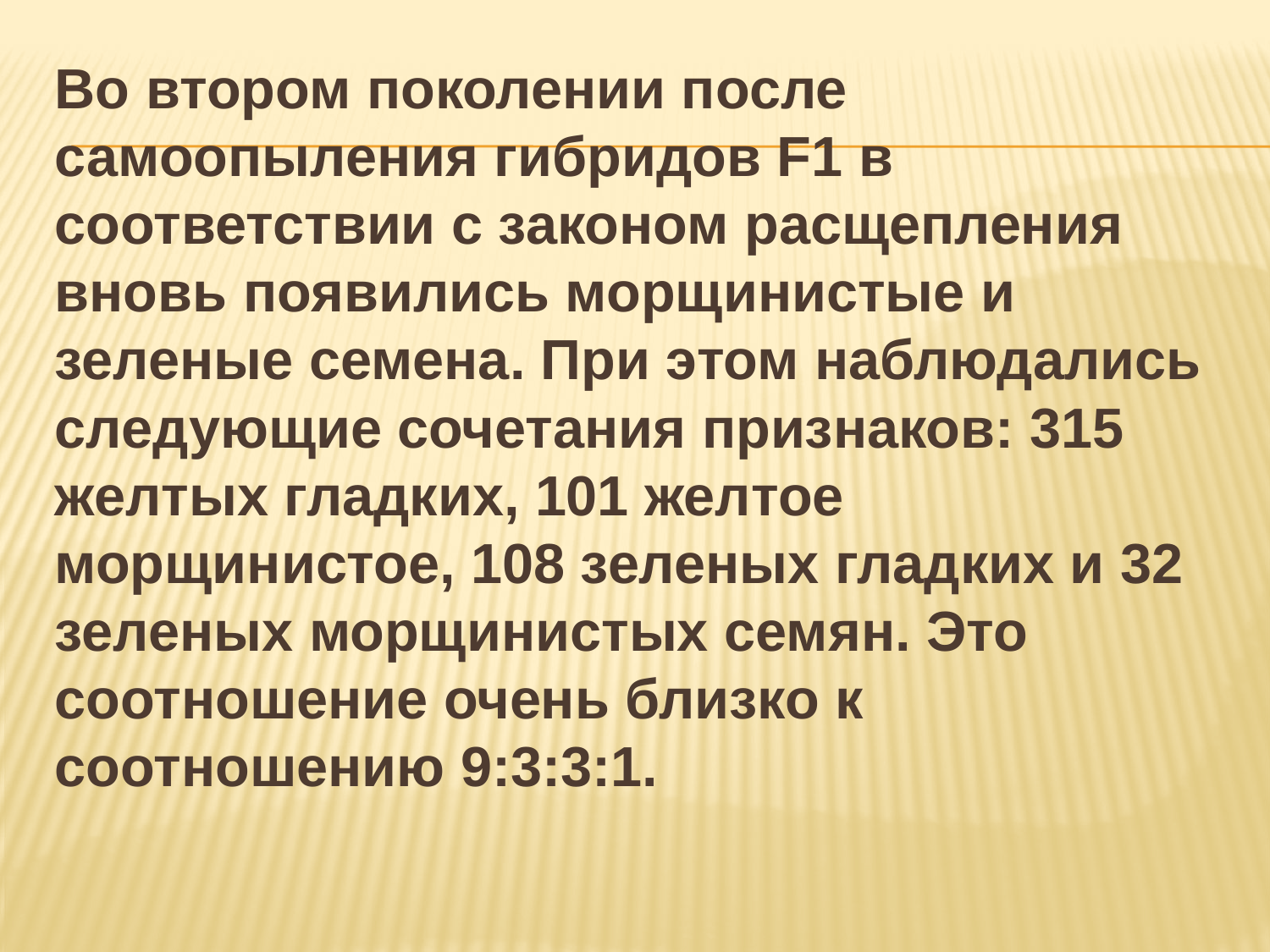

Во втором поколении после самоопыления гибридов F1 в соответствии с законом расщепления вновь появились морщинистые и зеленые семена. При этом наблюдались следующие сочетания признаков: 315 желтых гладких, 101 желтое морщинистое, 108 зеленых гладких и 32 зеленых морщинистых семян. Это соотношение очень близко к соотношению 9:3:3:1.

#